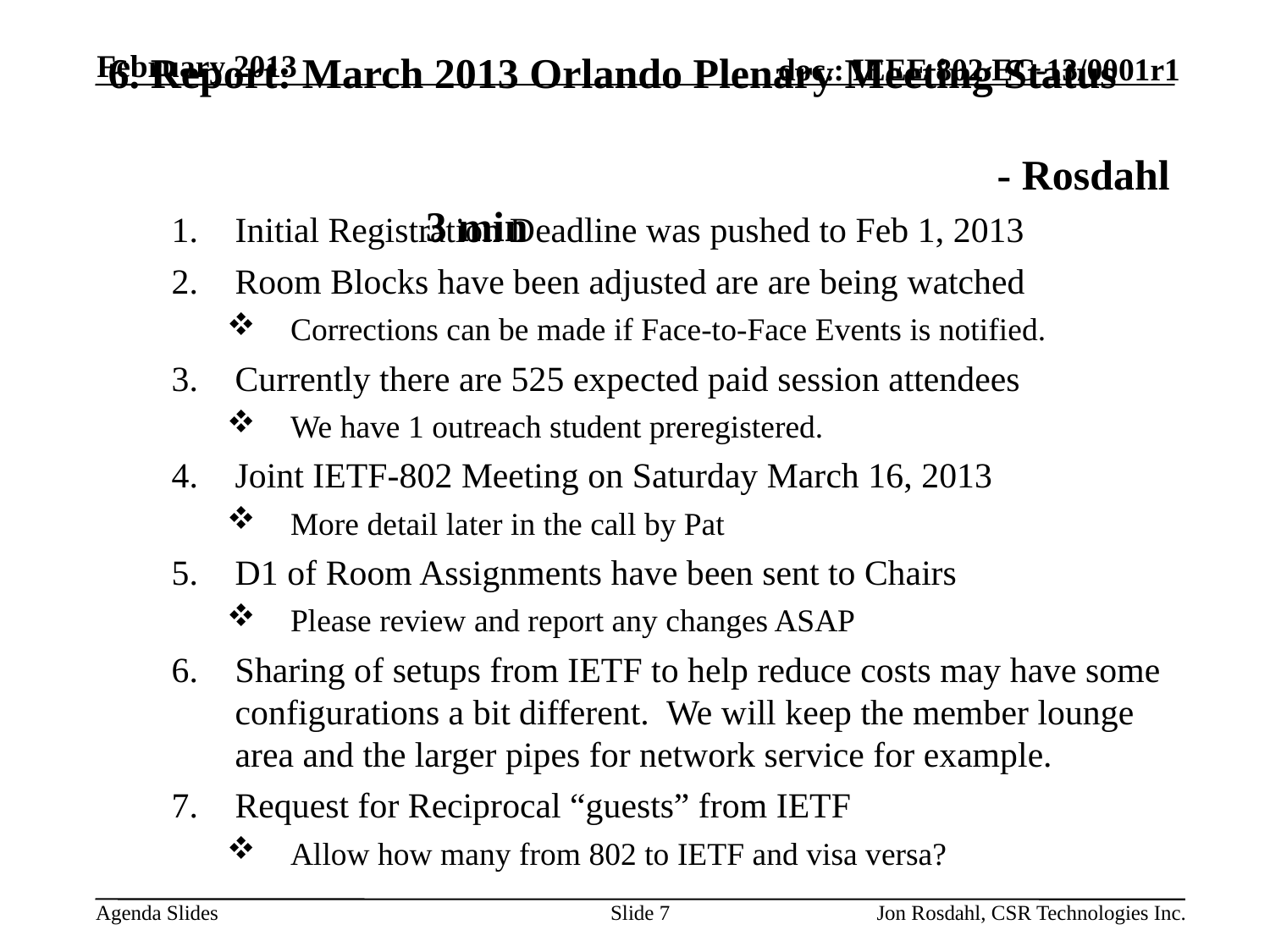

February 2013
# 6. Report: March 2013 Orlando Plenary Meeting Status       - Rosdahl                                3 min
Initial Registration Deadline was pushed to Feb 1, 2013
Room Blocks have been adjusted are are being watched
Corrections can be made if Face-to-Face Events is notified.
Currently there are 525 expected paid session attendees
We have 1 outreach student preregistered.
Joint IETF-802 Meeting on Saturday March 16, 2013
More detail later in the call by Pat
D1 of Room Assignments have been sent to Chairs
Please review and report any changes ASAP
Sharing of setups from IETF to help reduce costs may have some configurations a bit different.  We will keep the member lounge area and the larger pipes for network service for example.
Request for Reciprocal “guests” from IETF
Allow how many from 802 to IETF and visa versa?

Slide 7
Jon Rosdahl, CSR Technologies Inc.